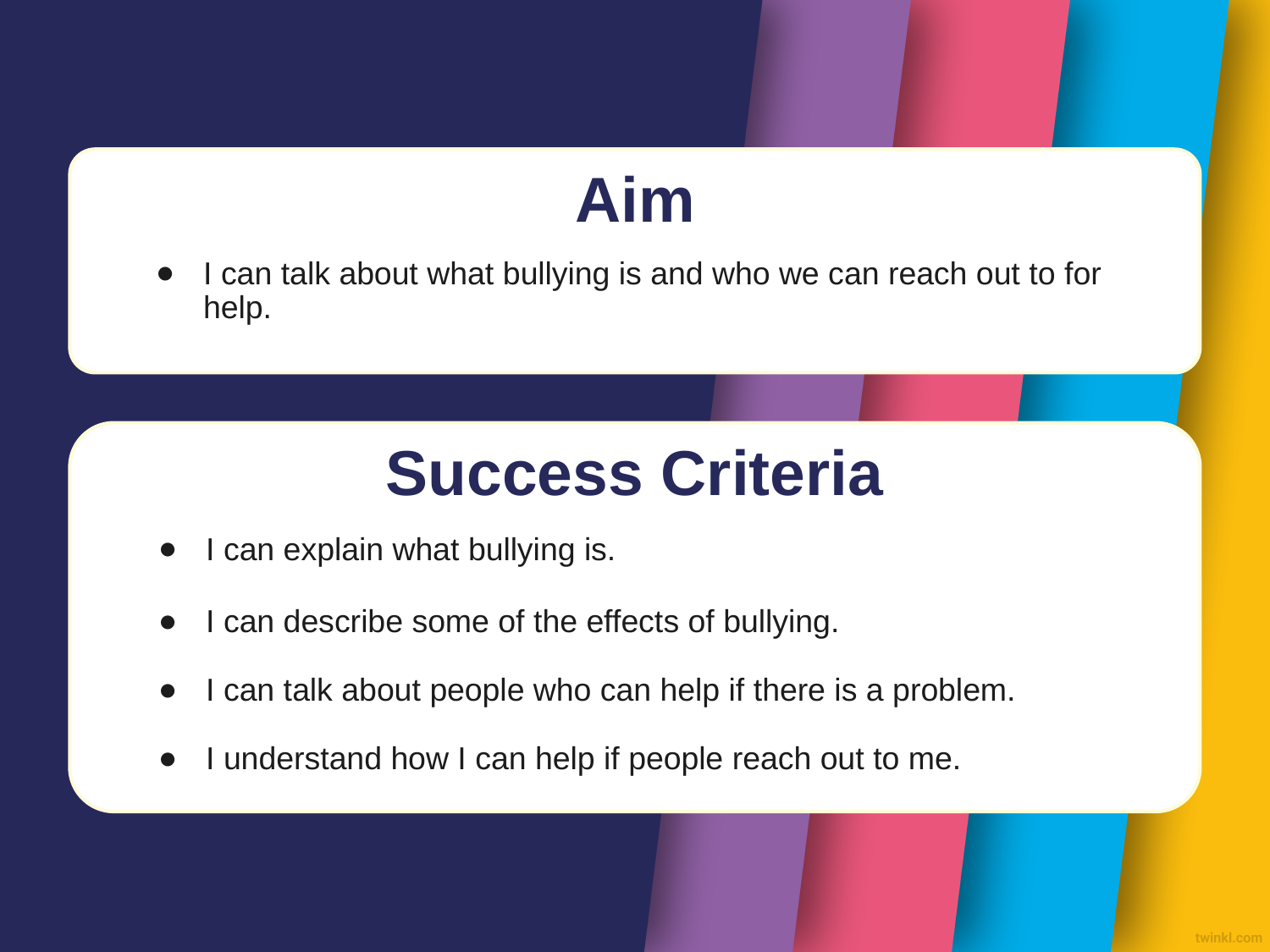

Aim

I can talk about what bullying is and who we can reach out to for help.

Success Criteria
I can explain what bullying is.
I can describe some of the effects of bullying.
I can talk about people who can help if there is a problem.
I understand how I can help if people reach out to me.